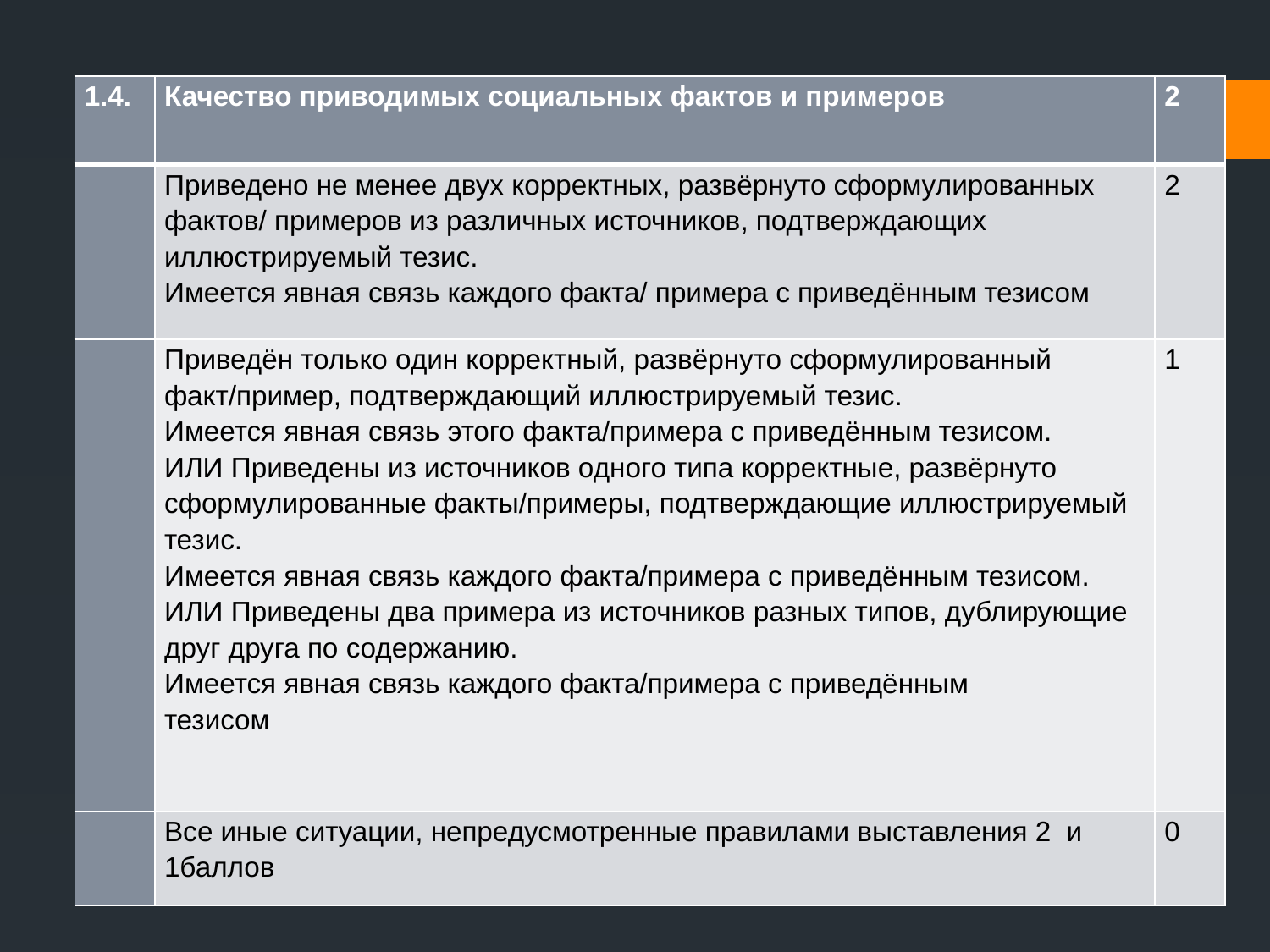

#
| 1.4. | Качество приводимых социальных фактов и примеров | 2 |
| --- | --- | --- |
|  | Приведено не менее двух корректных, развёрнуто сформулированных фактов/ примеров из различных источников, подтверждающих иллюстрируемый тезис. Имеется явная связь каждого факта/ примера с приведённым тезисом | 2 |
|  | Приведён только один корректный, развёрнуто сформулированный факт/пример, подтверждающий иллюстрируемый тезис. Имеется явная связь этого факта/примера с приведённым тезисом. ИЛИ Приведены из источников одного типа корректные, развёрнуто сформулированные факты/примеры, подтверждающие иллюстрируемый тезис. Имеется явная связь каждого факта/примера с приведённым тезисом. ИЛИ Приведены два примера из источников разных типов, дублирующие друг друга по содержанию. Имеется явная связь каждого факта/примера с приведённым тезисом | 1 |
|  | Все иные ситуации, непредусмотренные правилами выставления 2 и 1баллов | 0 |